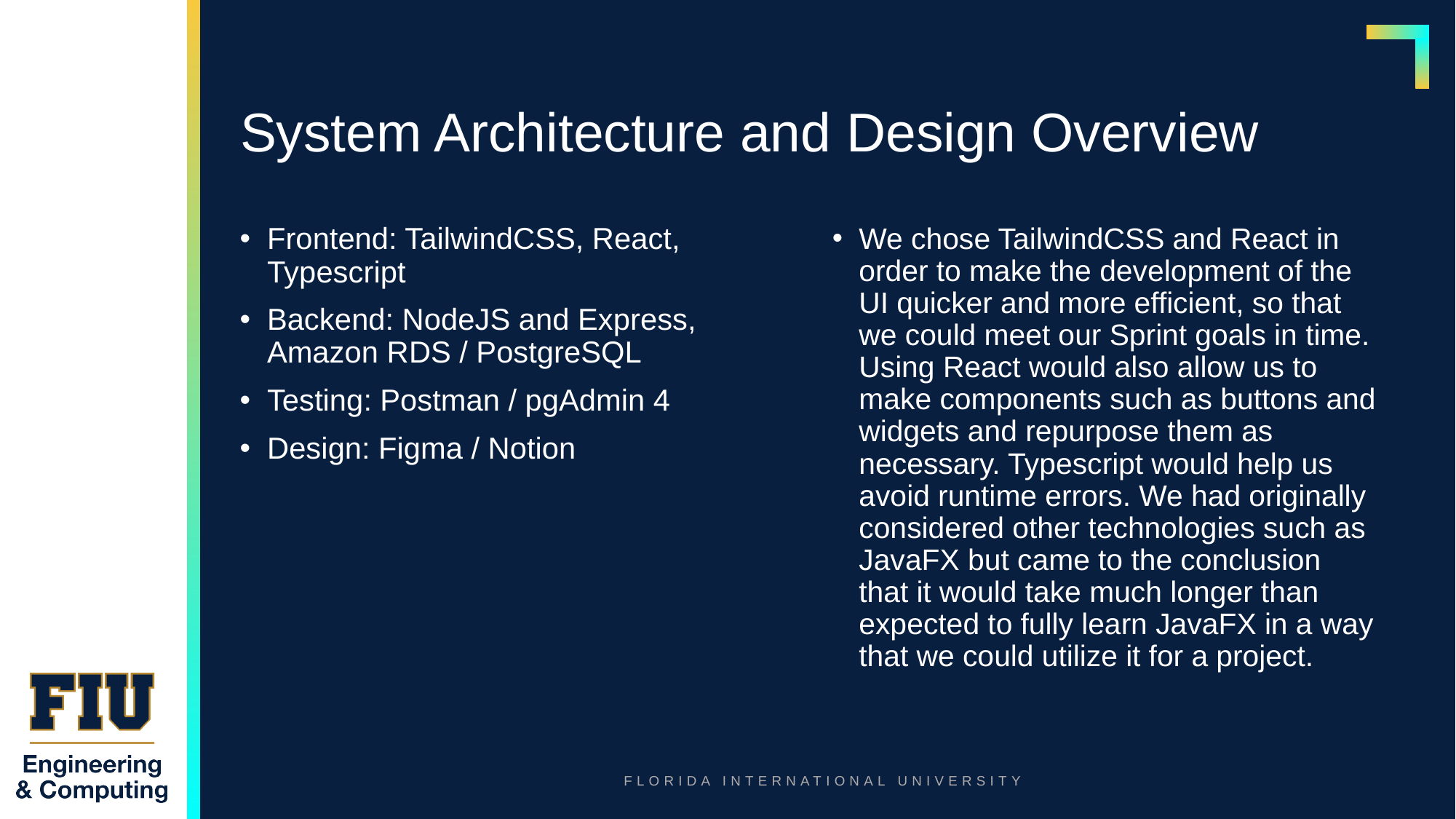

# System Architecture and Design Overview
Frontend: TailwindCSS, React, Typescript
Backend: NodeJS and Express, Amazon RDS / PostgreSQL
Testing: Postman / pgAdmin 4
Design: Figma / Notion
We chose TailwindCSS and React in order to make the development of the UI quicker and more efficient, so that we could meet our Sprint goals in time. Using React would also allow us to make components such as buttons and widgets and repurpose them as necessary. Typescript would help us avoid runtime errors. We had originally considered other technologies such as JavaFX but came to the conclusion that it would take much longer than expected to fully learn JavaFX in a way that we could utilize it for a project.